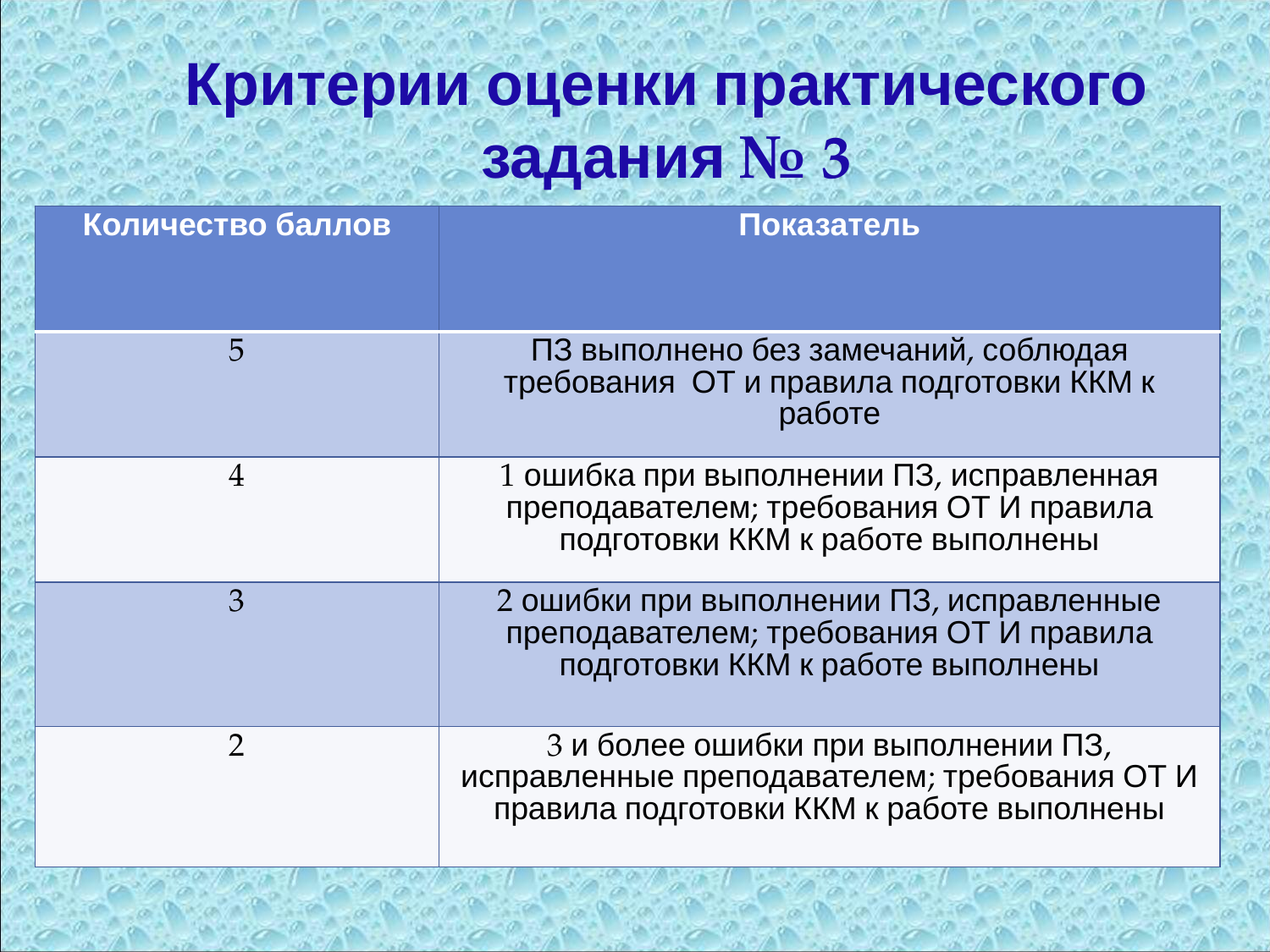

# Критерии оценки практического задания № 3
| Количество баллов | Показатель |
| --- | --- |
| 5 | ПЗ выполнено без замечаний, соблюдая требования ОТ и правила подготовки ККМ к работе |
| 4 | 1 ошибка при выполнении ПЗ, исправленная преподавателем; требования ОТ И правила подготовки ККМ к работе выполнены |
| 3 | 2 ошибки при выполнении ПЗ, исправленные преподавателем; требования ОТ И правила подготовки ККМ к работе выполнены |
| 2 | 3 и более ошибки при выполнении ПЗ, исправленные преподавателем; требования ОТ И правила подготовки ККМ к работе выполнены |